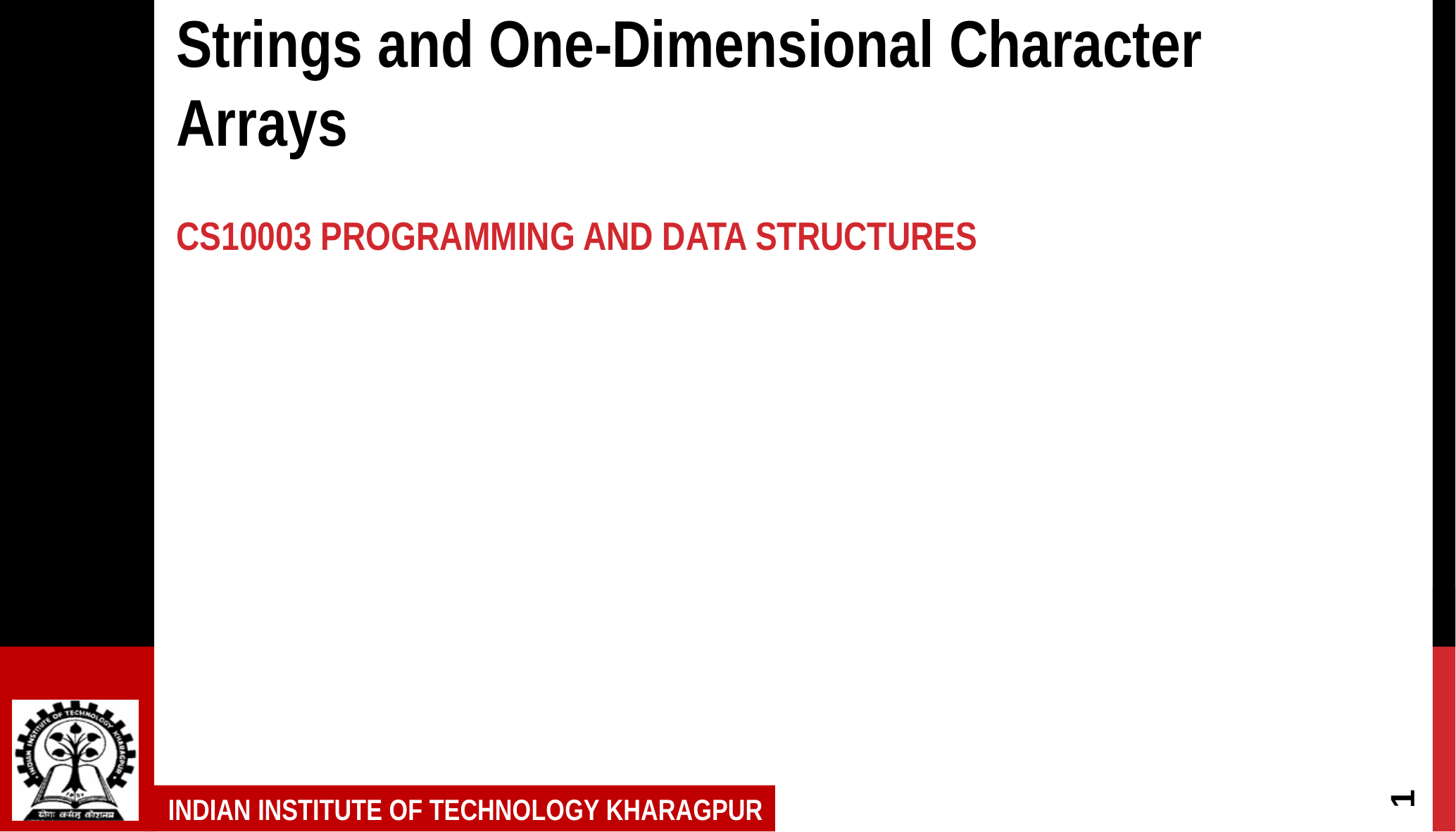

# Strings and One-Dimensional Character Arrays
CS10003 PROGRAMMING AND DATA STRUCTURES
1
INDIAN INSTITUTE OF TECHNOLOGY KHARAGPUR